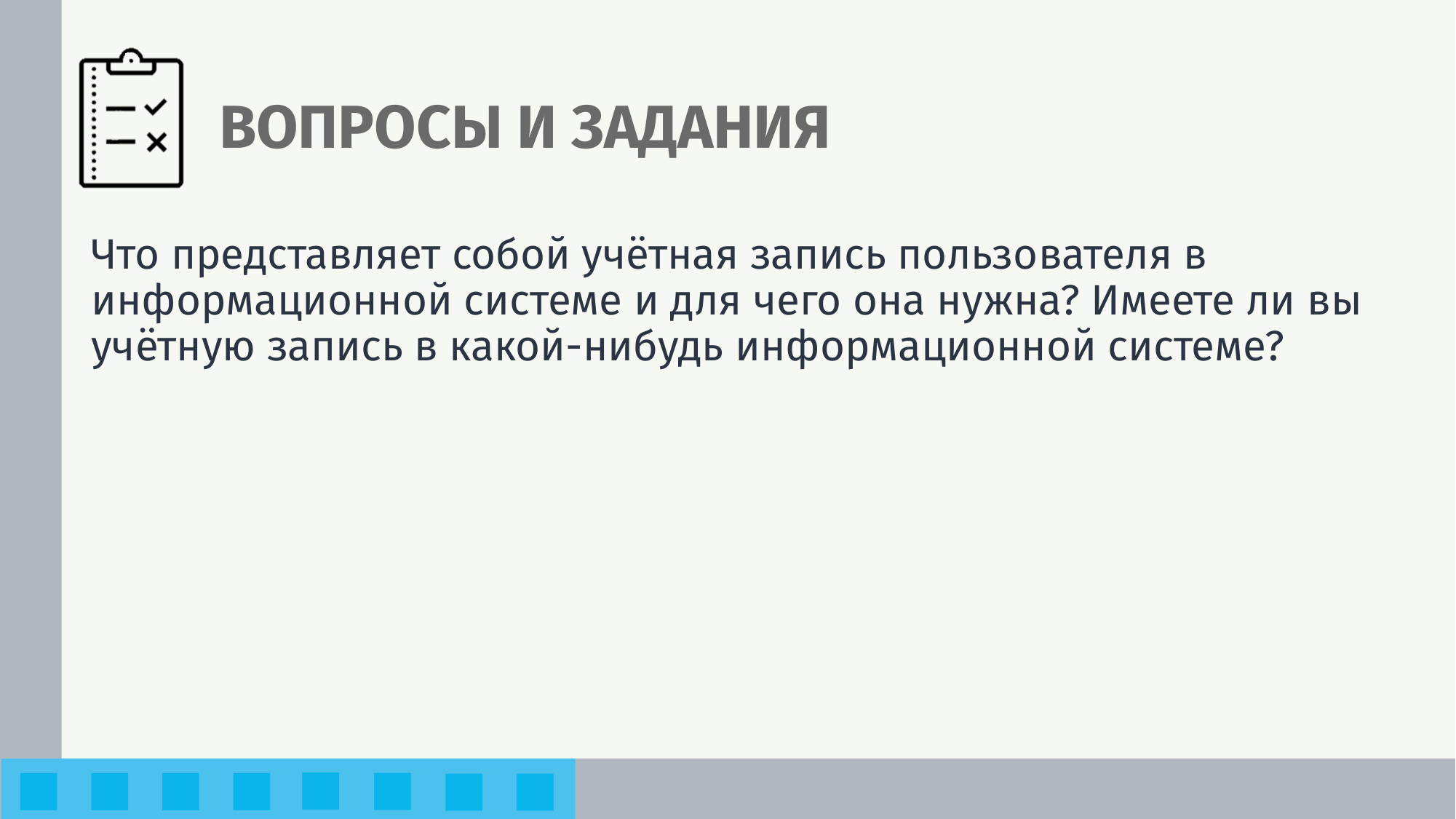

# ВОПРОСЫ И ЗАДАНИЯ
Что представляет собой учётная запись пользователя в информационной системе и для чего она нужна? Имеете ли вы учётную запись в какой-нибудь информационной системе?